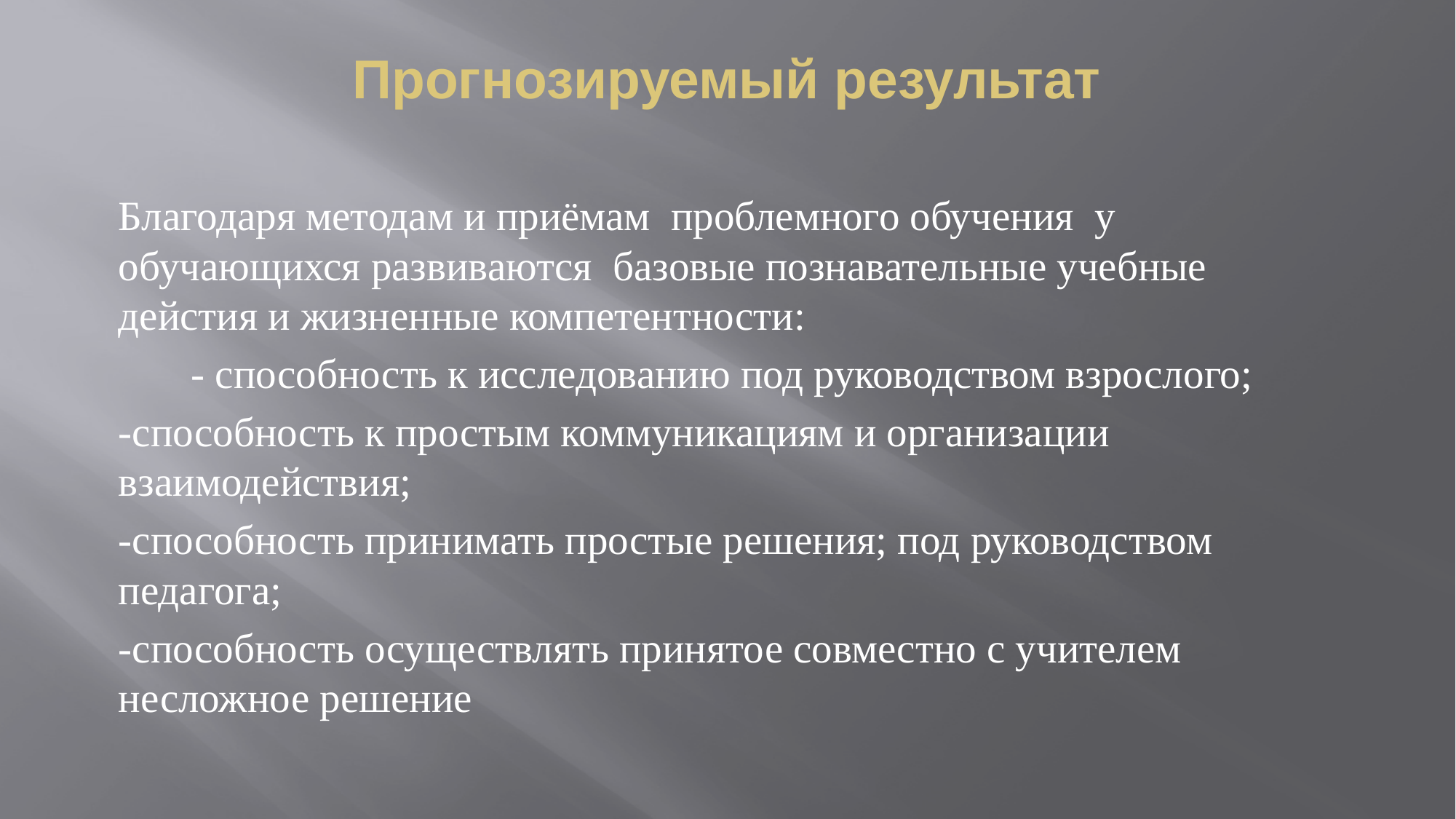

# Прогнозируемый результат

Благодаря методам и приёмам  проблемного обучения  у обучающихся развиваются  базовые познавательные учебные дейстия и жизненные компетентности:
       - способность к исследованию под руководством взрослого;
-способность к простым коммуникациям и организации взаимодействия;
-способность принимать простые решения; под руководством педагога;
-способность осуществлять принятое совместно с учителем несложное решение